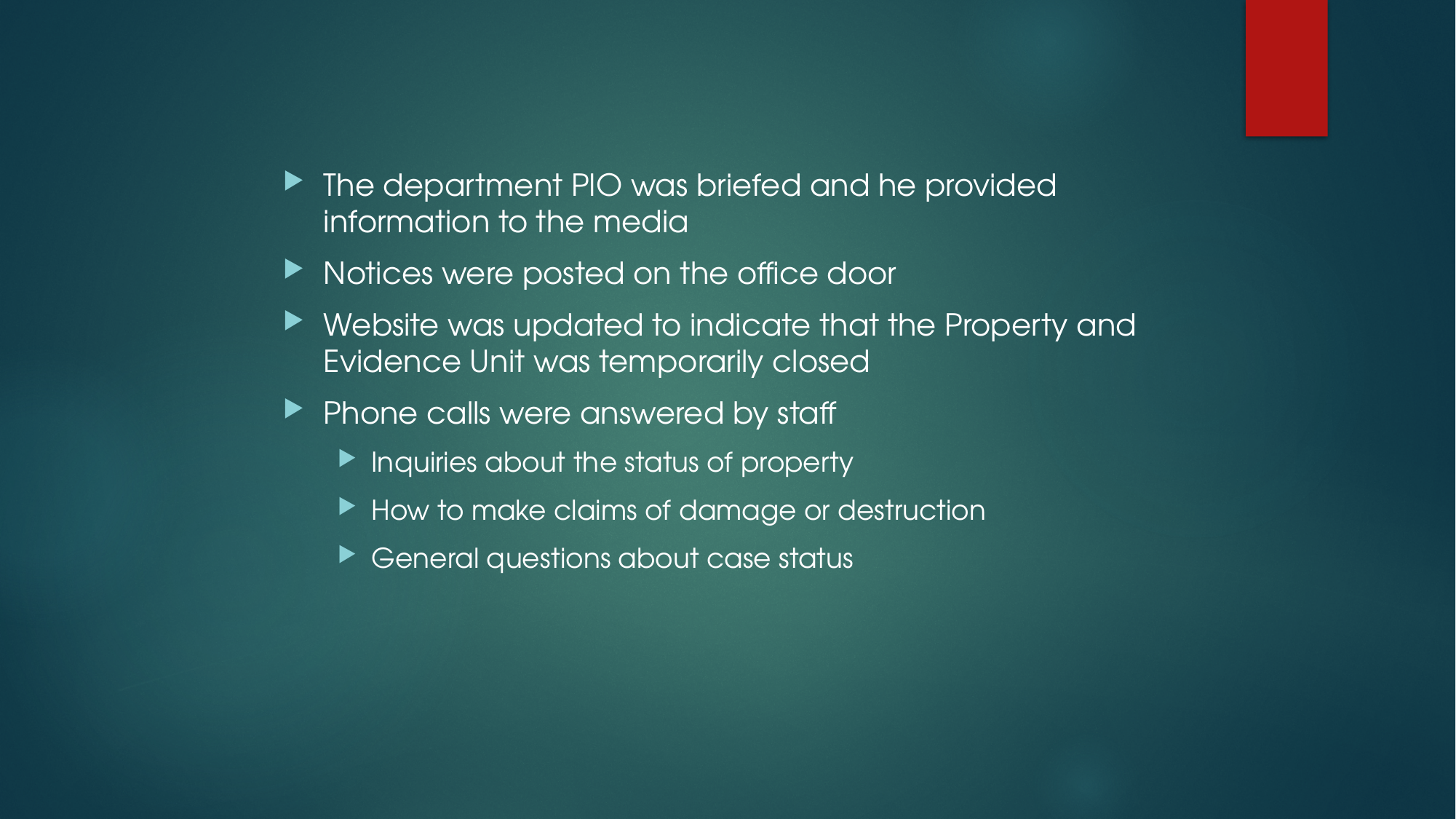

The department PIO was briefed and he provided information to the media
Notices were posted on the office door
Website was updated to indicate that the Property and Evidence Unit was temporarily closed
Phone calls were answered by staff
Inquiries about the status of property
How to make claims of damage or destruction
General questions about case status